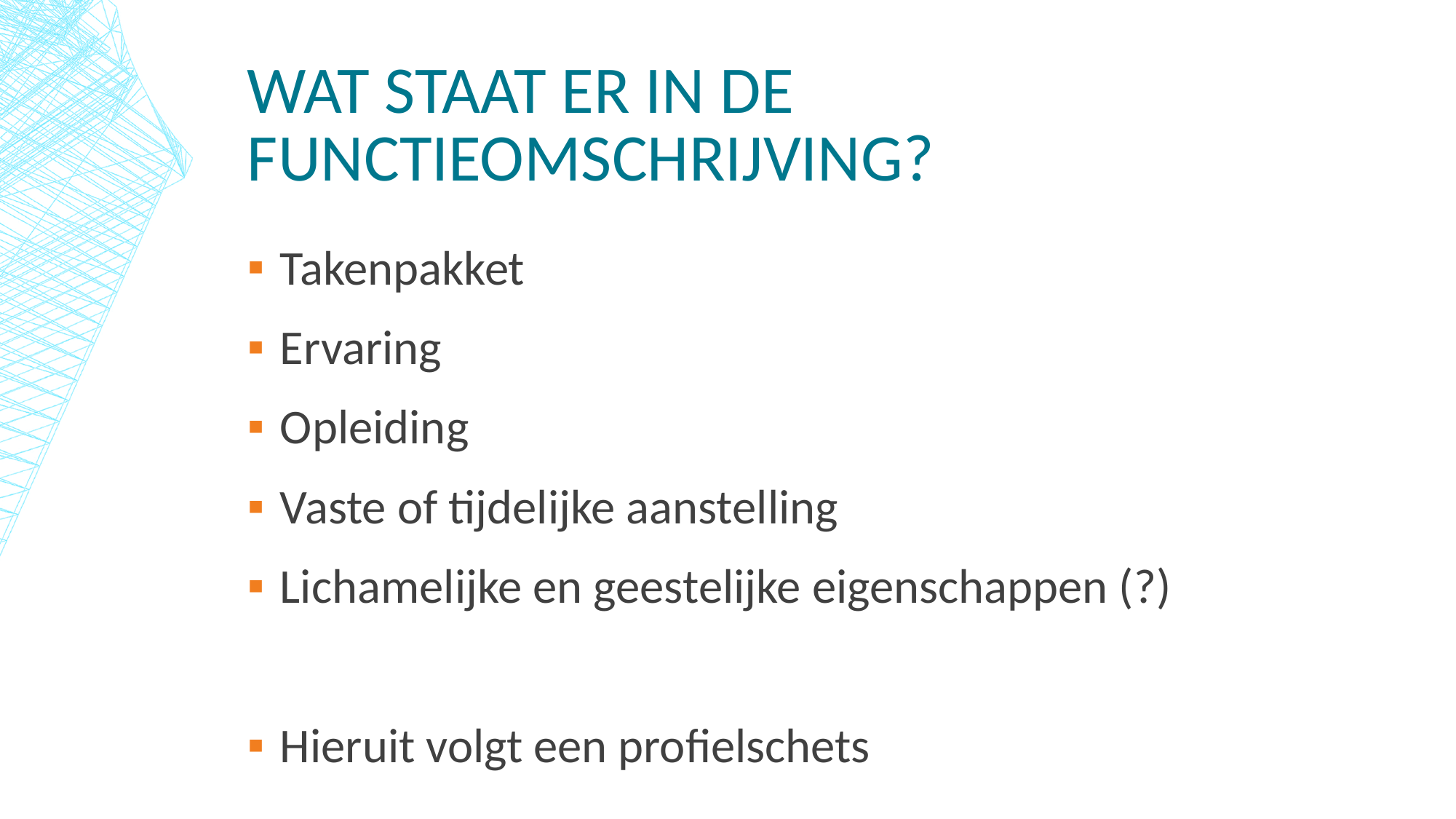

# WAT STAAT ER IN DE FUNCTIEOMSCHRIJVING?
Takenpakket
Ervaring
Opleiding
Vaste of tijdelijke aanstelling
Lichamelijke en geestelijke eigenschappen (?)

Hieruit volgt een profielschets